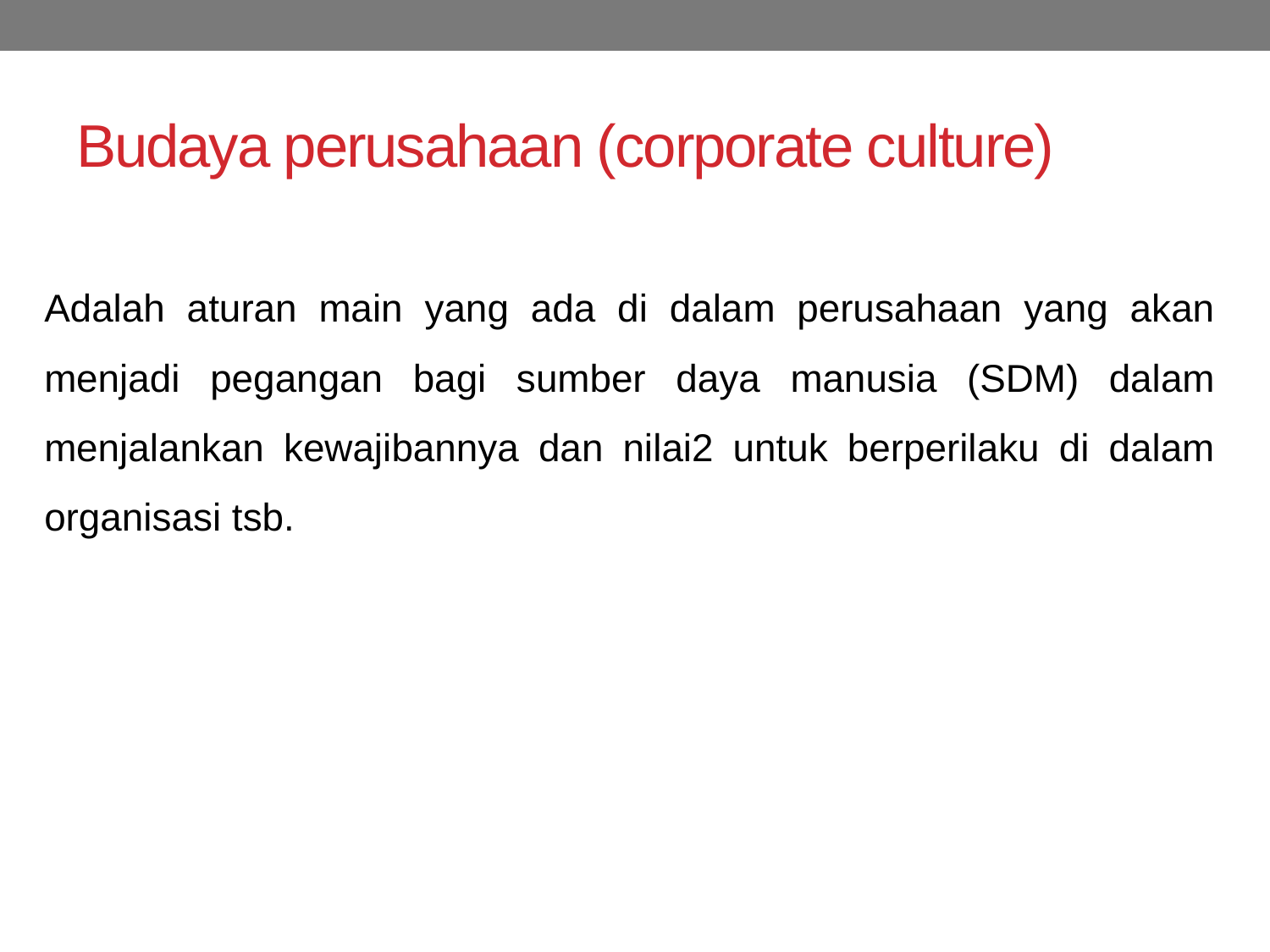

# Budaya perusahaan (corporate culture)
Adalah aturan main yang ada di dalam perusahaan yang akan menjadi pegangan bagi sumber daya manusia (SDM) dalam menjalankan kewajibannya dan nilai2 untuk berperilaku di dalam organisasi tsb.